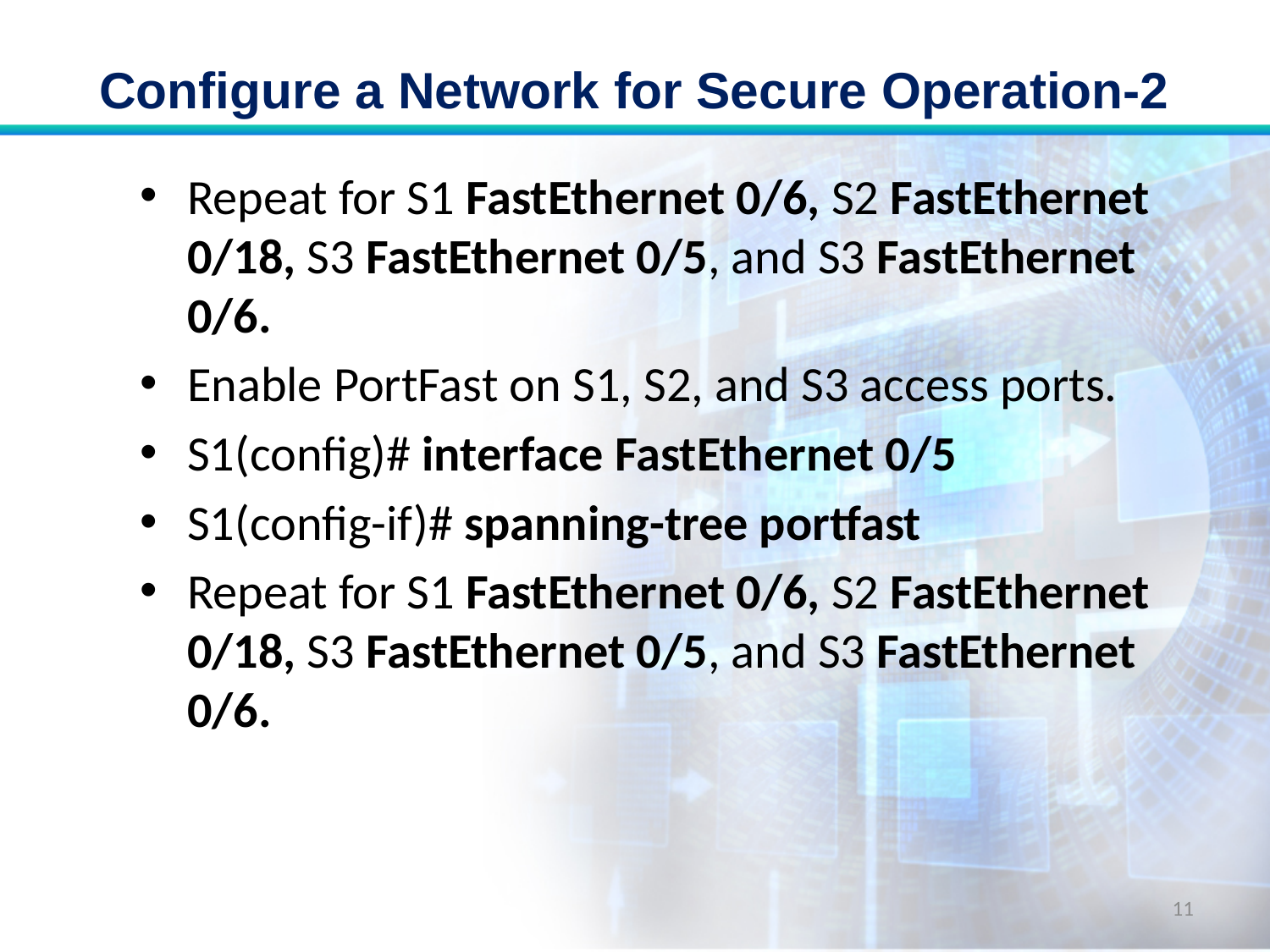

# Configure a Network for Secure Operation-2
Repeat for S1 FastEthernet 0/6, S2 FastEthernet 0/18, S3 FastEthernet 0/5, and S3 FastEthernet 0/6.
Enable PortFast on S1, S2, and S3 access ports.
S1(config)# interface FastEthernet 0/5
S1(config-if)# spanning-tree portfast
Repeat for S1 FastEthernet 0/6, S2 FastEthernet 0/18, S3 FastEthernet 0/5, and S3 FastEthernet 0/6.

11